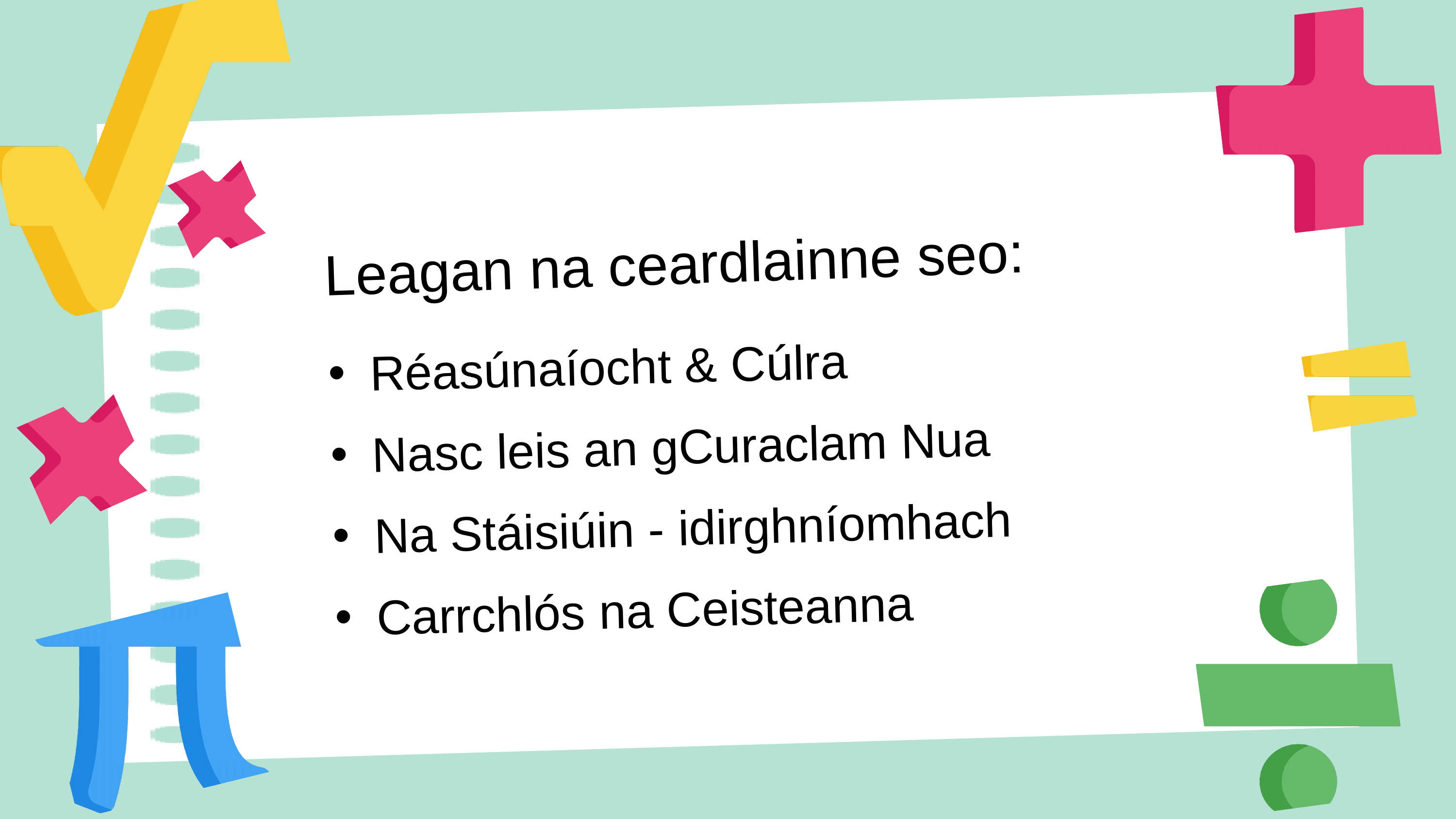

Leagan na ceardlainne seo:
Réasúnaíocht & Cúlra
Nasc leis an gCuraclam Nua
Na Stáisiúin - idirghníomhach
Carrchlós na Ceisteanna